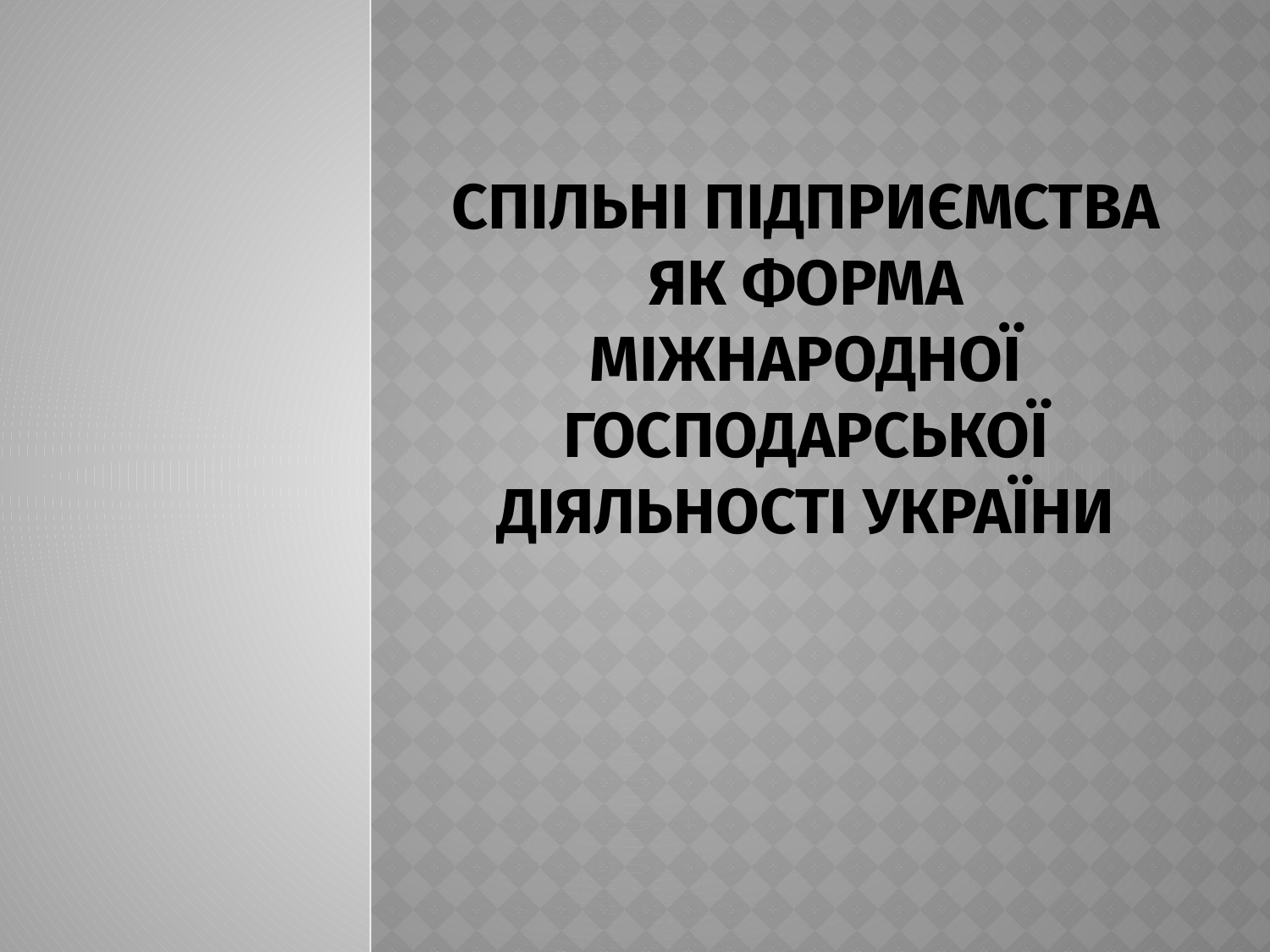

# Спільні підприємства як форма міжнародної господарської діяльності України